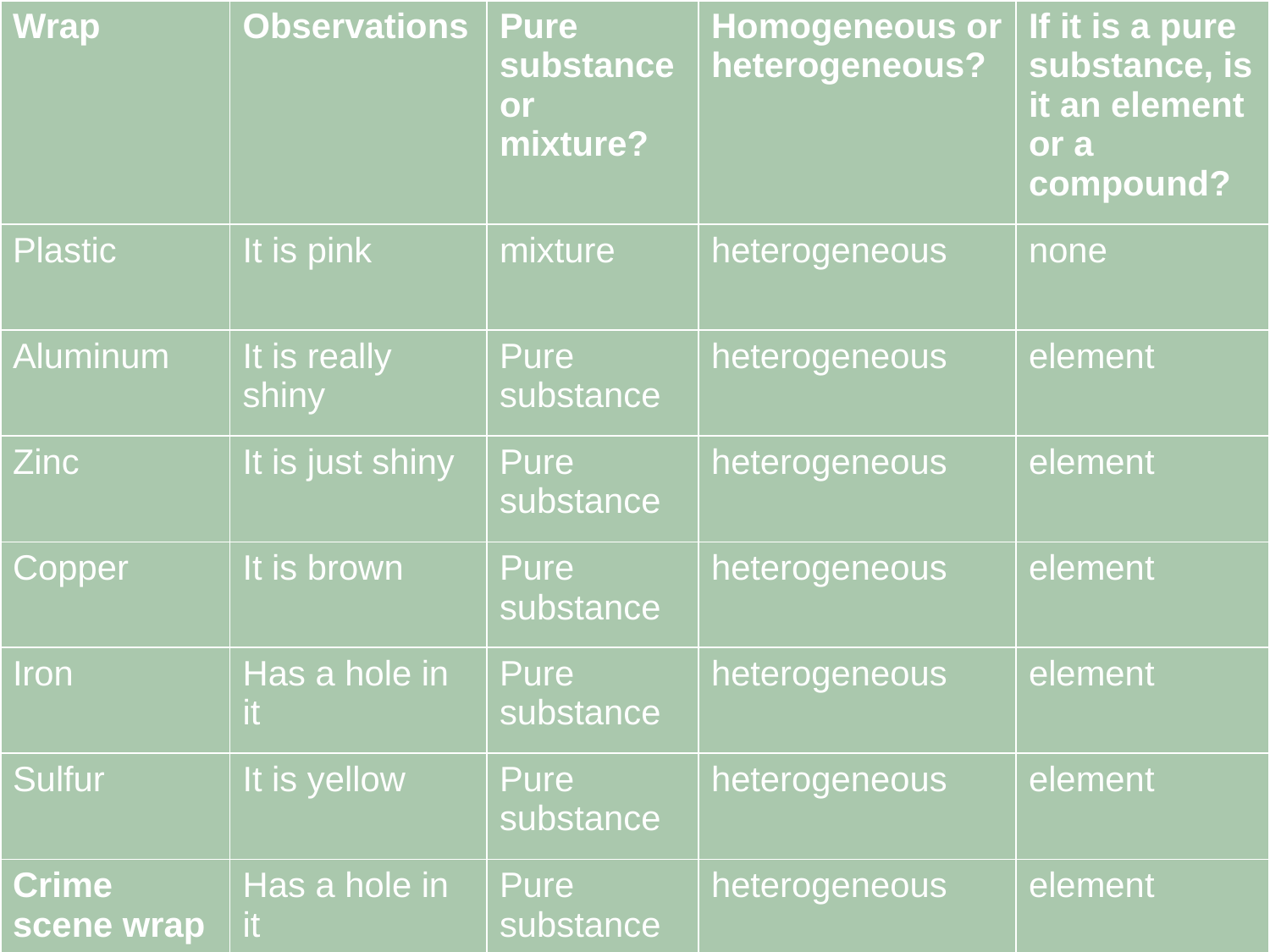

| Wrap | Observations | Pure substance or mixture? | Homogeneous or heterogeneous? | If it is a pure substance, is it an element or a compound? |
| --- | --- | --- | --- | --- |
| Plastic | It is pink | mixture | heterogeneous | none |
| Aluminum | It is really shiny | Pure substance | heterogeneous | element |
| Zinc | It is just shiny | Pure substance | heterogeneous | element |
| Copper | It is brown | Pure substance | heterogeneous | element |
| Iron | Has a hole in it | Pure substance | heterogeneous | element |
| Sulfur | It is yellow | Pure substance | heterogeneous | element |
| Crime scene wrap | Has a hole in it | Pure substance | heterogeneous | element |